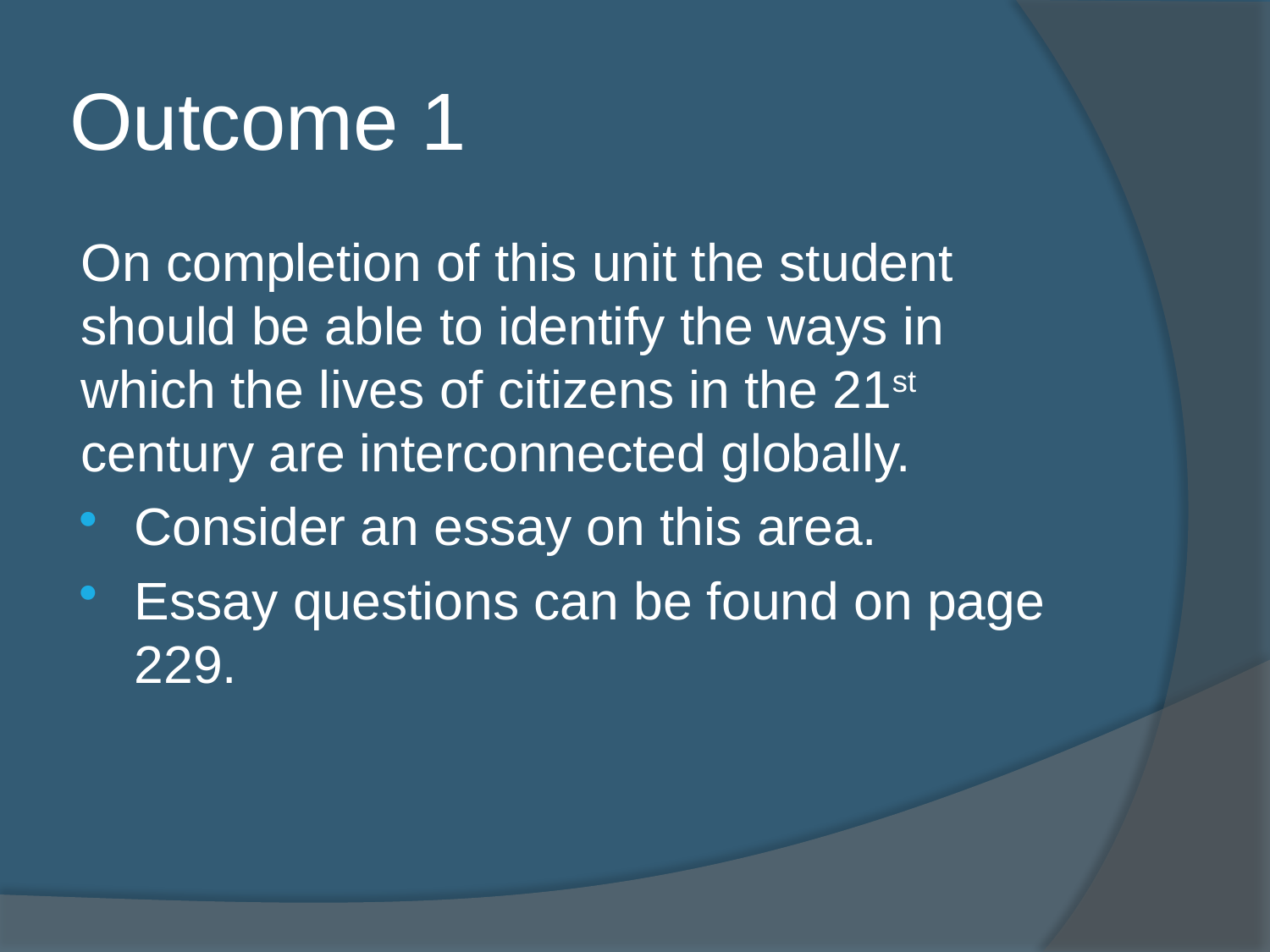

# Outcome 1
On completion of this unit the student should be able to identify the ways in which the lives of citizens in the 21st century are interconnected globally.
Consider an essay on this area.
Essay questions can be found on page 229.